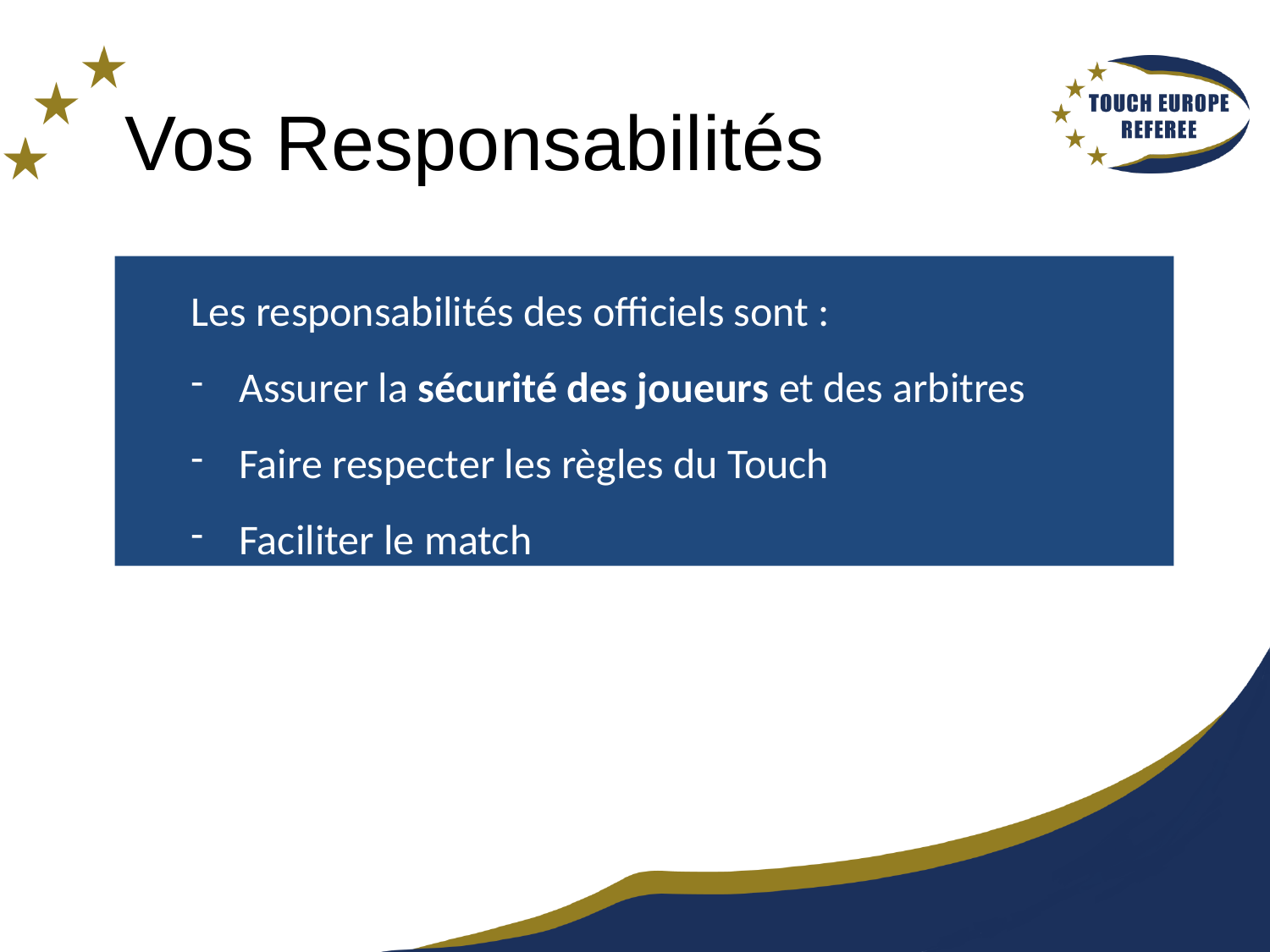

# Vos Responsabilités
Les responsabilités des officiels sont :
Assurer la sécurité des joueurs et des arbitres
Faire respecter les règles du Touch
Faciliter le match